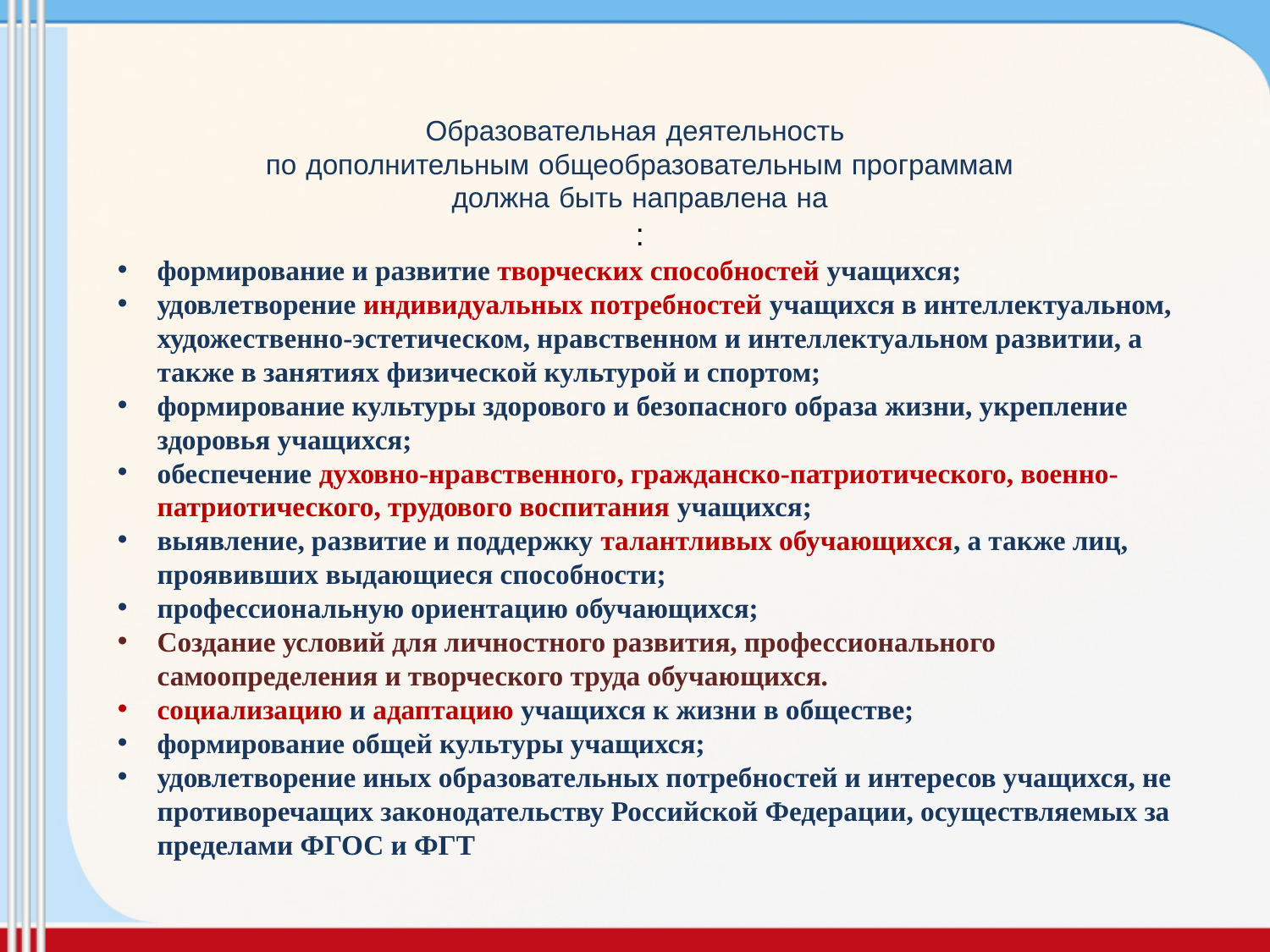

Образовательная деятельность
по дополнительным общеобразовательным программам
должна быть направлена на
:
формирование и развитие творческих способностей учащихся;
удовлетворение индивидуальных потребностей учащихся в интеллектуальном, художественно-эстетическом, нравственном и интеллектуальном развитии, а также в занятиях физической культурой и спортом;
формирование культуры здорового и безопасного образа жизни, укрепление здоровья учащихся;
обеспечение духовно-нравственного, гражданско-патриотического, военно-патриотического, трудового воспитания учащихся;
выявление, развитие и поддержку талантливых обучающихся, а также лиц, проявивших выдающиеся способности;
профессиональную ориентацию обучающихся;
Создание условий для личностного развития, профессионального самоопределения и творческого труда обучающихся.
социализацию и адаптацию учащихся к жизни в обществе;
формирование общей культуры учащихся;
удовлетворение иных образовательных потребностей и интересов учащихся, не противоречащих законодательству Российской Федерации, осуществляемых за пределами ФГОС и ФГТ